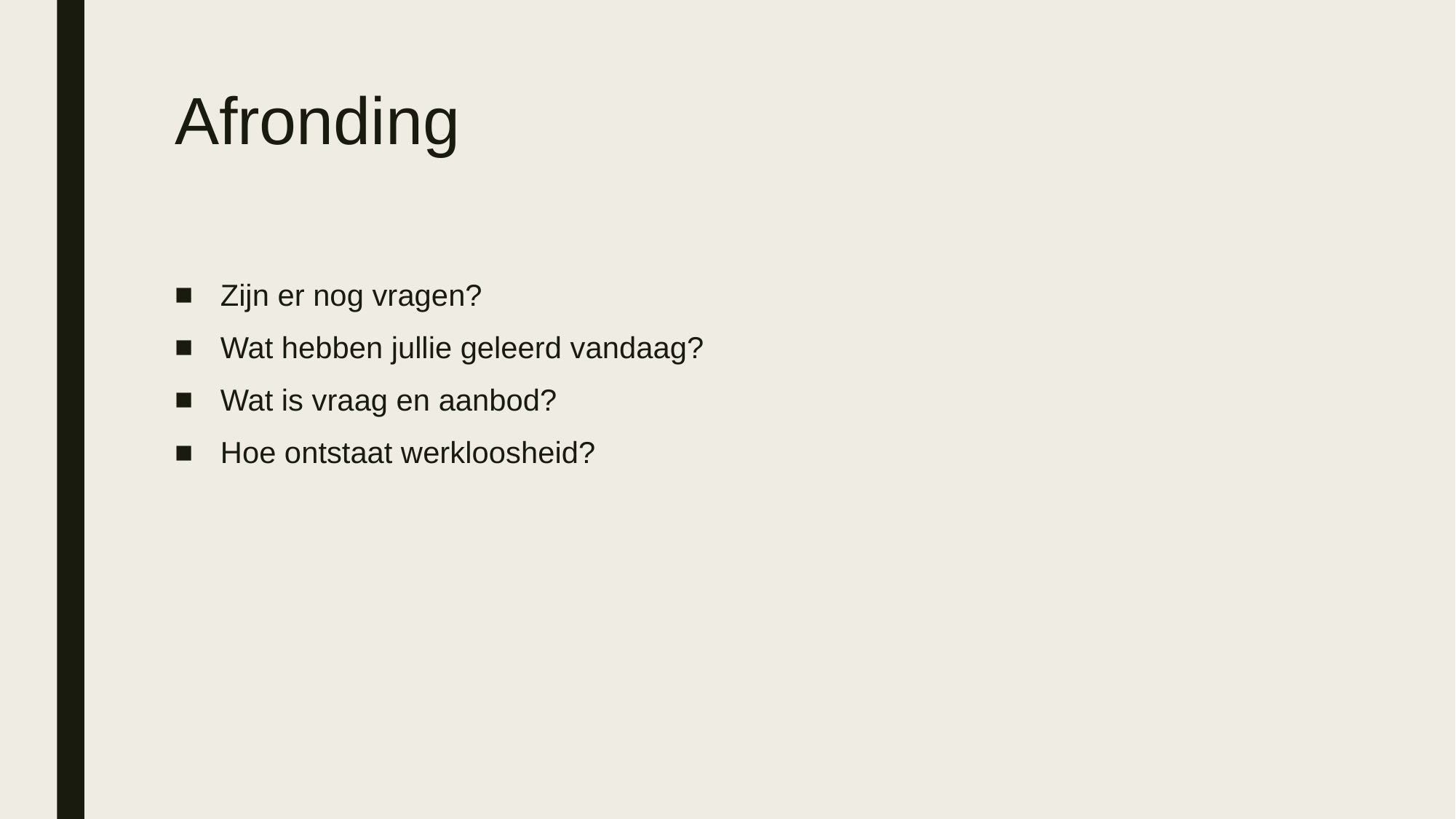

# Afronding
Zijn er nog vragen?
Wat hebben jullie geleerd vandaag?
Wat is vraag en aanbod?
Hoe ontstaat werkloosheid?